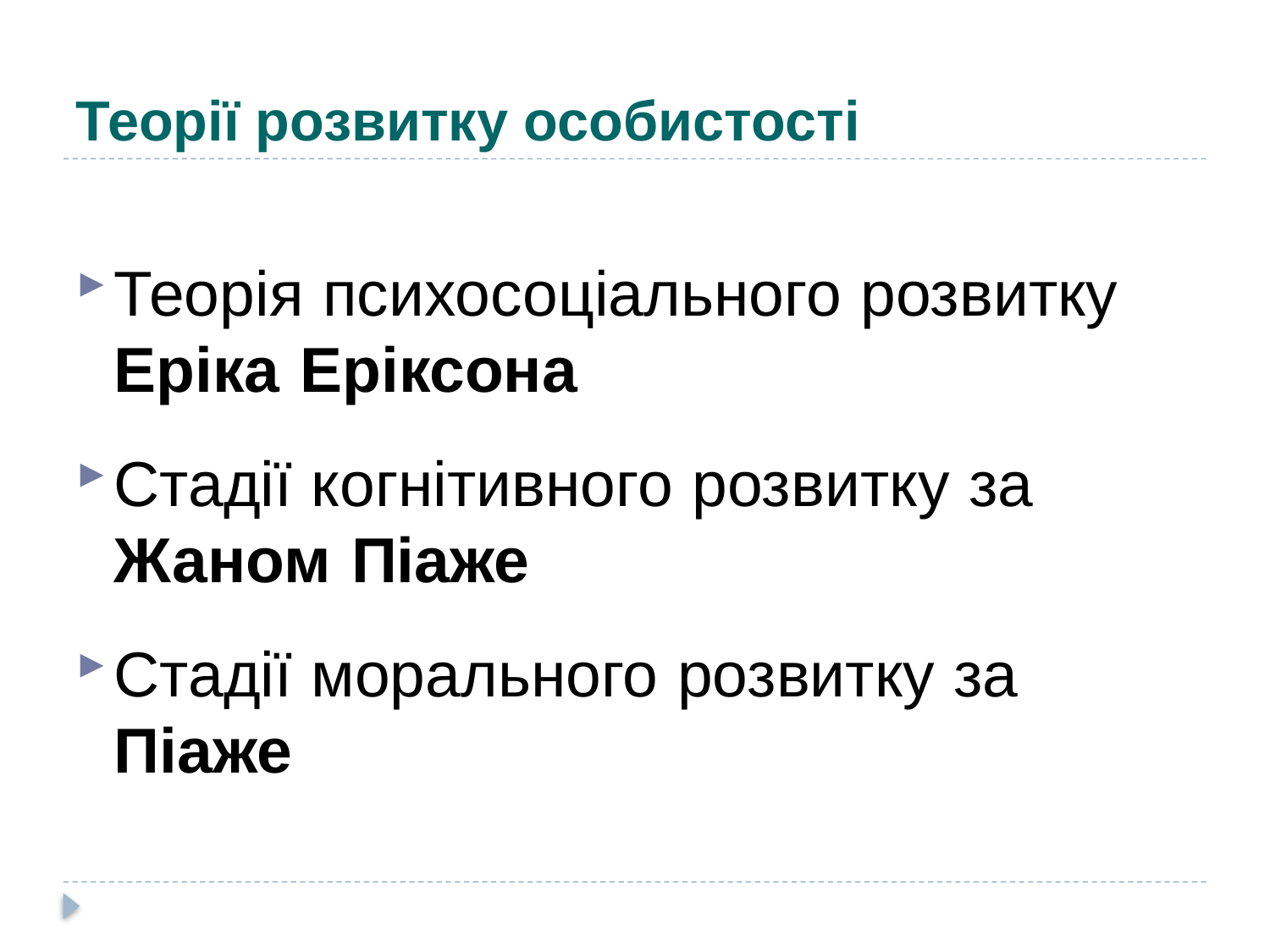

# Теорії розвитку особистості
Теорія психосоціального розвитку Еріка Еріксона

Стадії когнітивного розвитку за Жаном Піаже

Стадії морального розвитку за Піаже